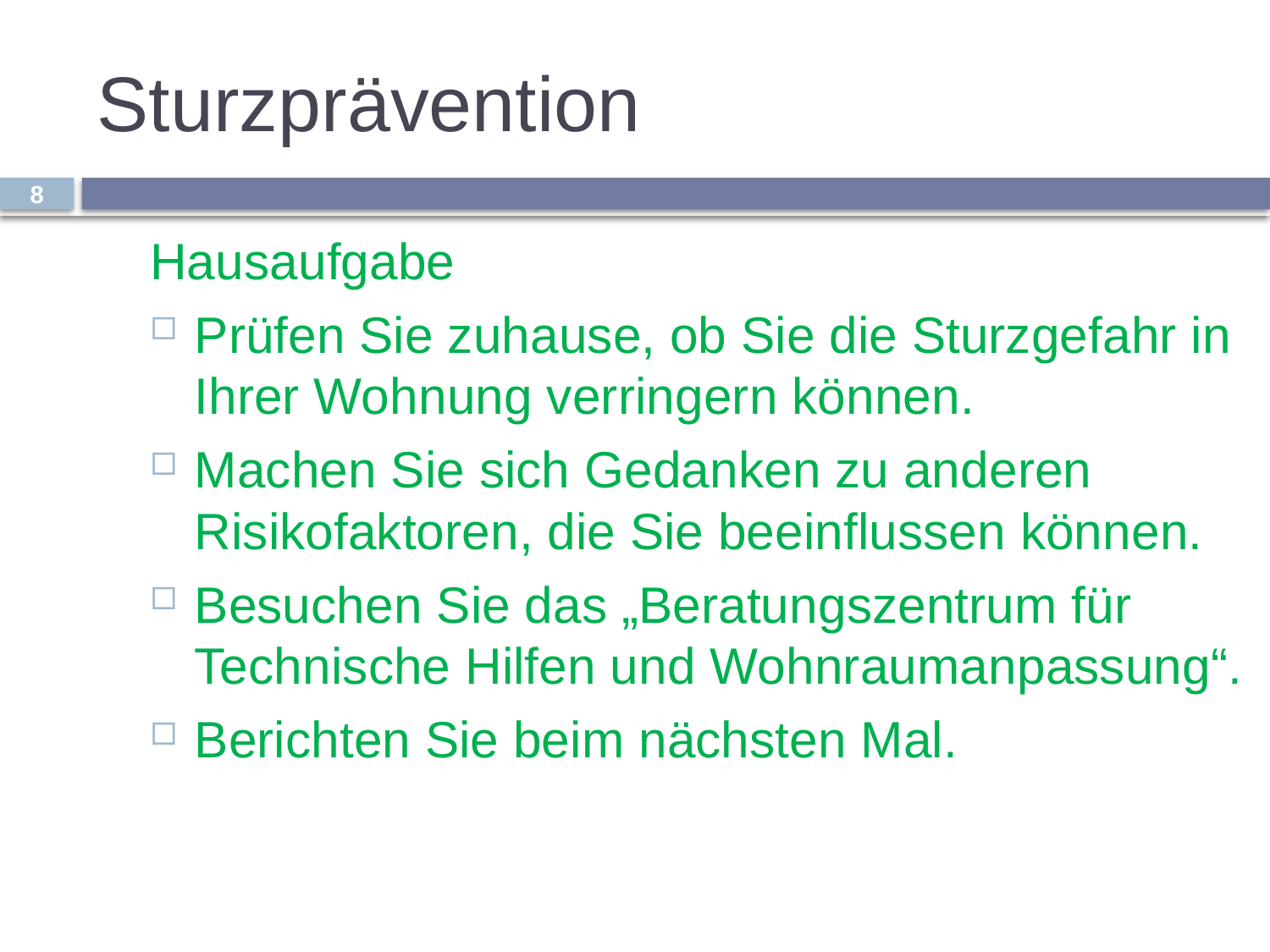

# Sturzprävention
8
Hausaufgabe
Prüfen Sie zuhause, ob Sie die Sturzgefahr in Ihrer Wohnung verringern können.
Machen Sie sich Gedanken zu anderen Risikofaktoren, die Sie beeinflussen können.
Besuchen Sie das „Beratungszentrum für Technische Hilfen und Wohnraumanpassung“.
Berichten Sie beim nächsten Mal.